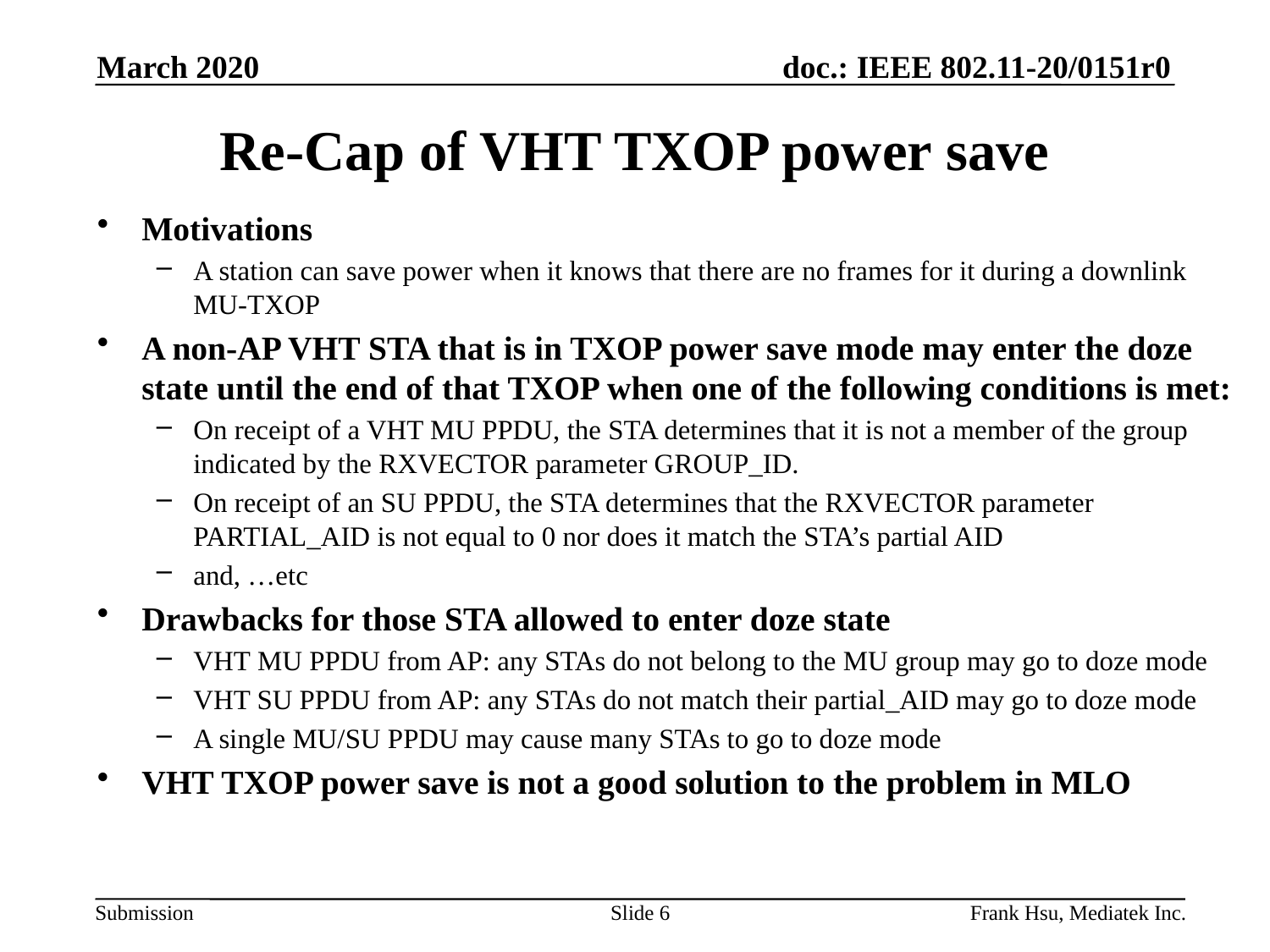

March 2020
# Re-Cap of VHT TXOP power save
Motivations
A station can save power when it knows that there are no frames for it during a downlink MU-TXOP
A non-AP VHT STA that is in TXOP power save mode may enter the doze state until the end of that TXOP when one of the following conditions is met:
On receipt of a VHT MU PPDU, the STA determines that it is not a member of the group indicated by the RXVECTOR parameter GROUP_ID.
On receipt of an SU PPDU, the STA determines that the RXVECTOR parameter PARTIAL_AID is not equal to 0 nor does it match the STA’s partial AID
and, …etc
Drawbacks for those STA allowed to enter doze state
VHT MU PPDU from AP: any STAs do not belong to the MU group may go to doze mode
VHT SU PPDU from AP: any STAs do not match their partial_AID may go to doze mode
A single MU/SU PPDU may cause many STAs to go to doze mode
VHT TXOP power save is not a good solution to the problem in MLO

Slide 6
Frank Hsu, Mediatek Inc.